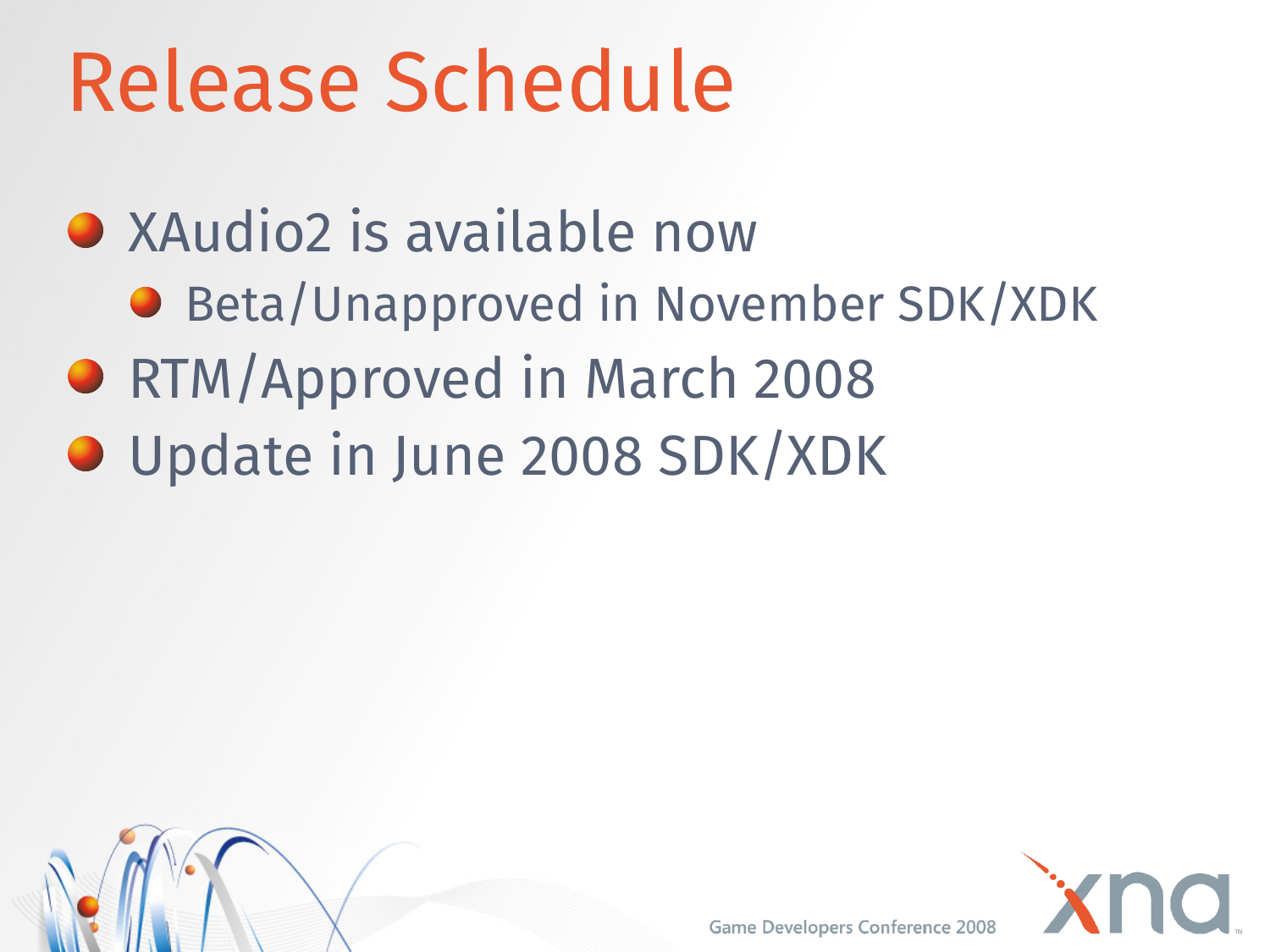

# Release Schedule
XAudio2 is available now
Beta/Unapproved in November SDK/XDK
RTM/Approved in March 2008
Update in June 2008 SDK/XDK